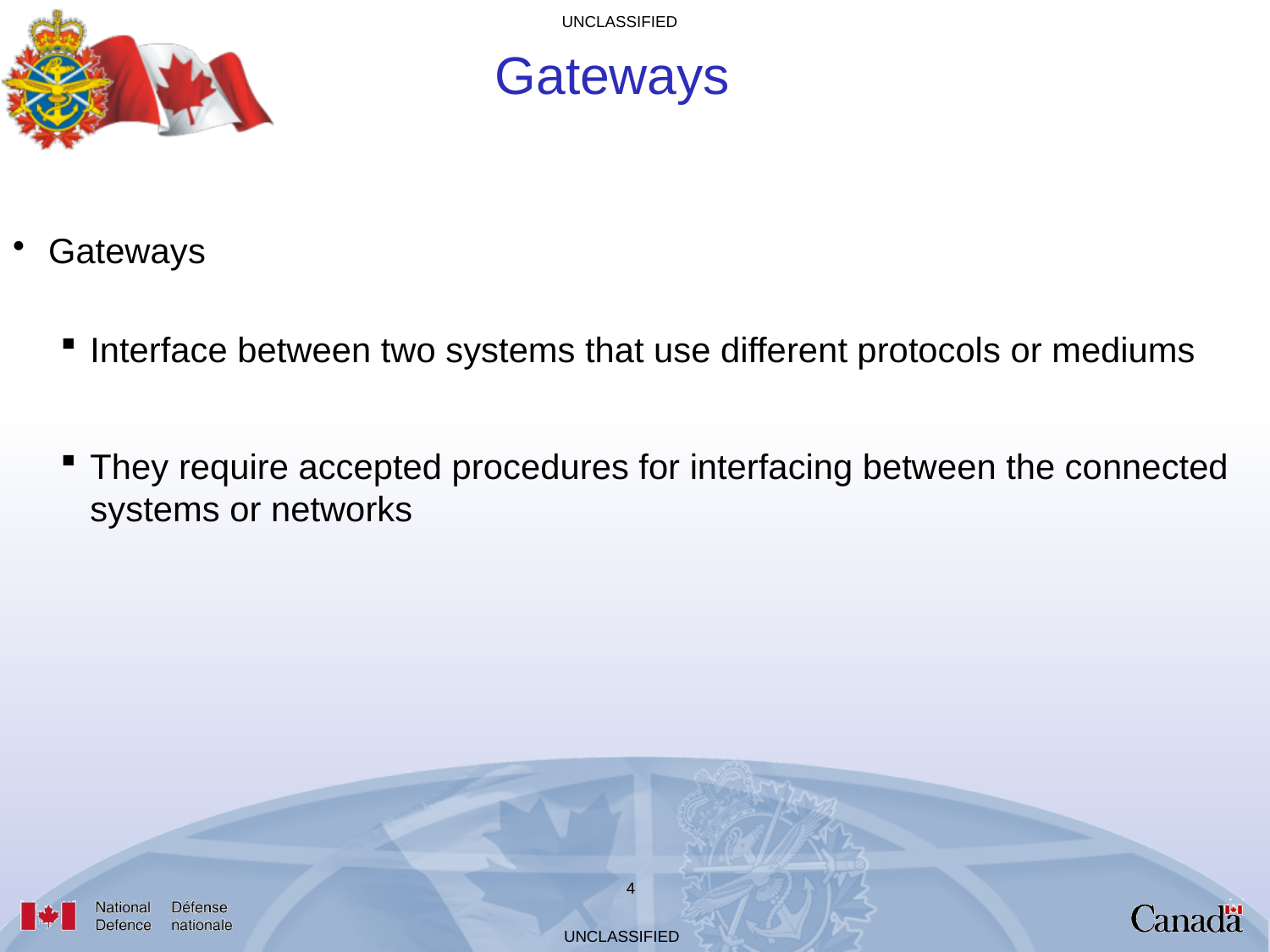

# Gateways
Gateways

Interface between two systems that use different protocols or mediums

They require accepted procedures for interfacing between the connected systems or networks